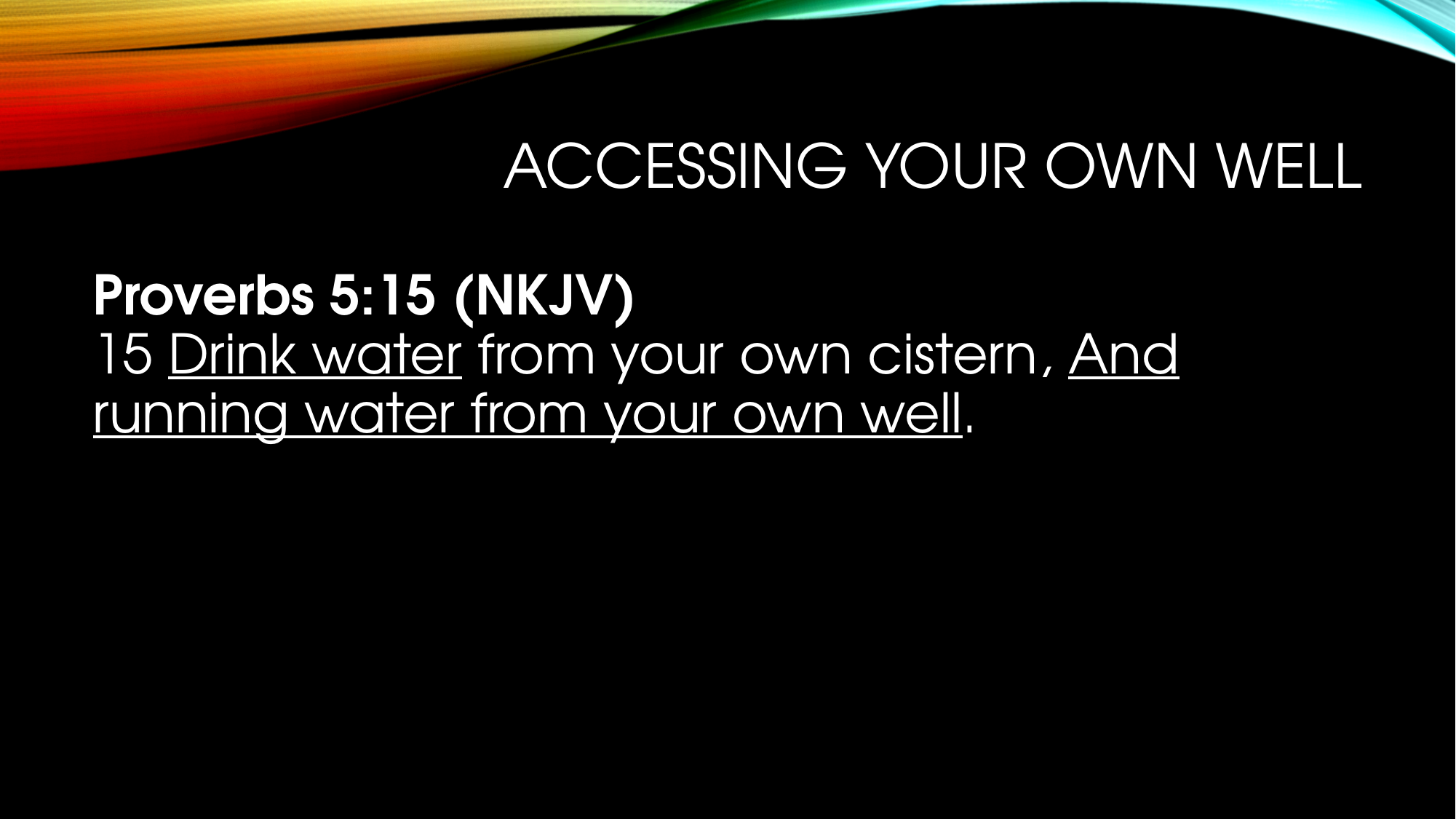

# Accessing your own well
Proverbs 5:15 (NKJV)
15 Drink water from your own cistern, And running water from your own well.